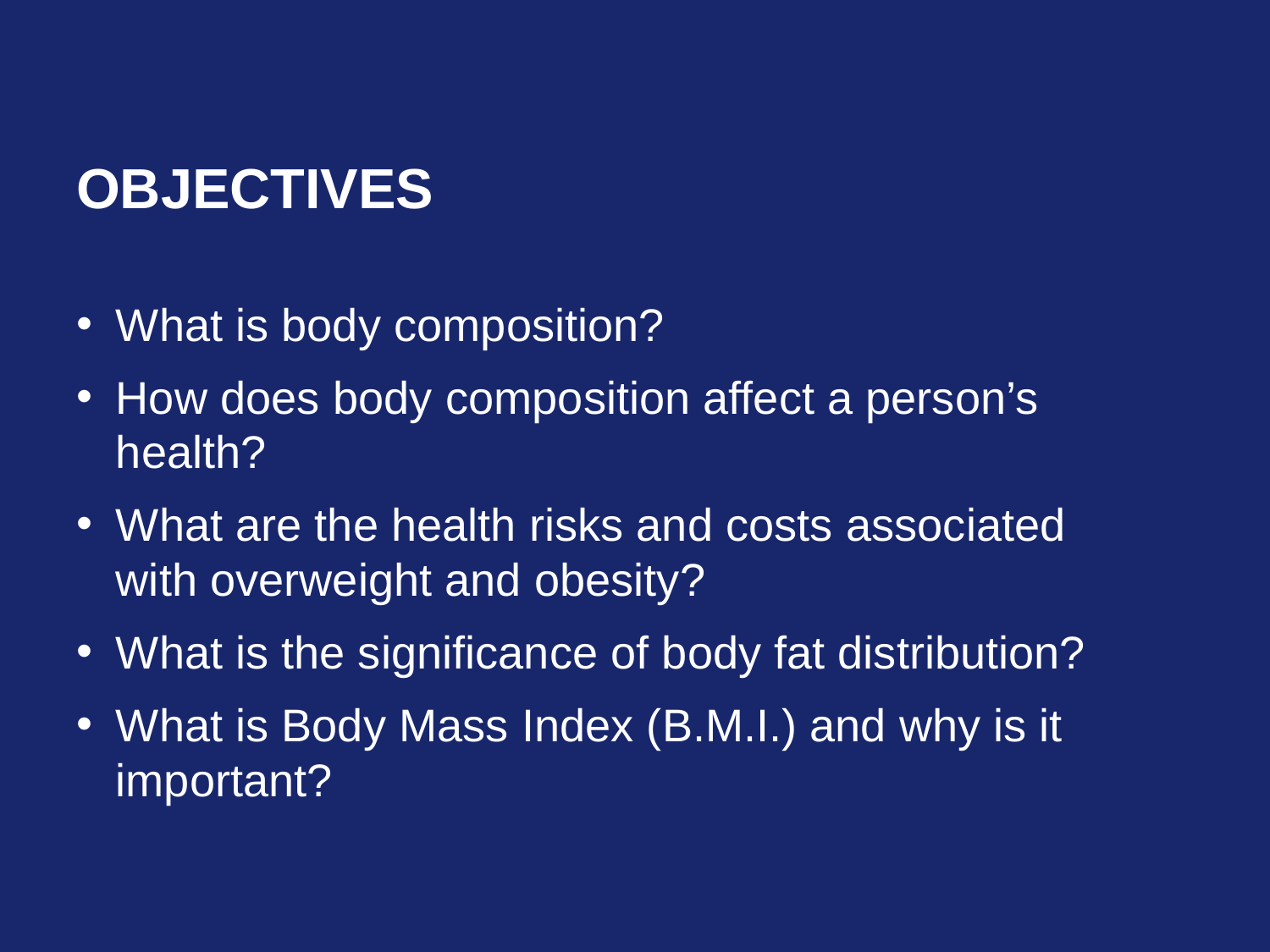

# Objectives
What is body composition?
How does body composition affect a person’s health?
What are the health risks and costs associated with overweight and obesity?
What is the significance of body fat distribution?
What is Body Mass Index (B.M.I.) and why is it important?